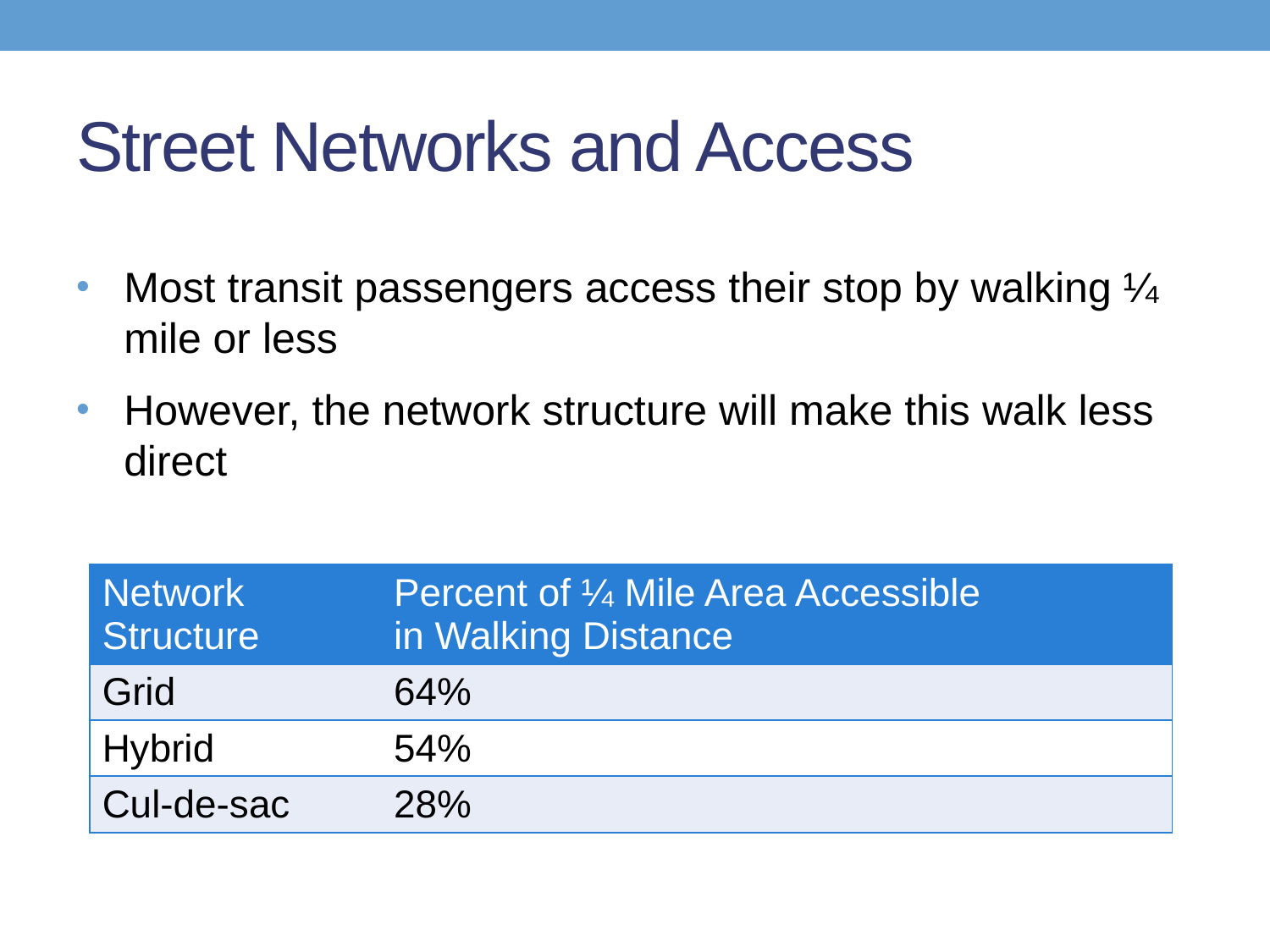

# Street Networks and Access
Most transit passengers access their stop by walking ¼ mile or less
However, the network structure will make this walk less direct
| Network Structure | Percent of ¼ Mile Area Accessible in Walking Distance |
| --- | --- |
| Grid | 64% |
| Hybrid | 54% |
| Cul-de-sac | 28% |